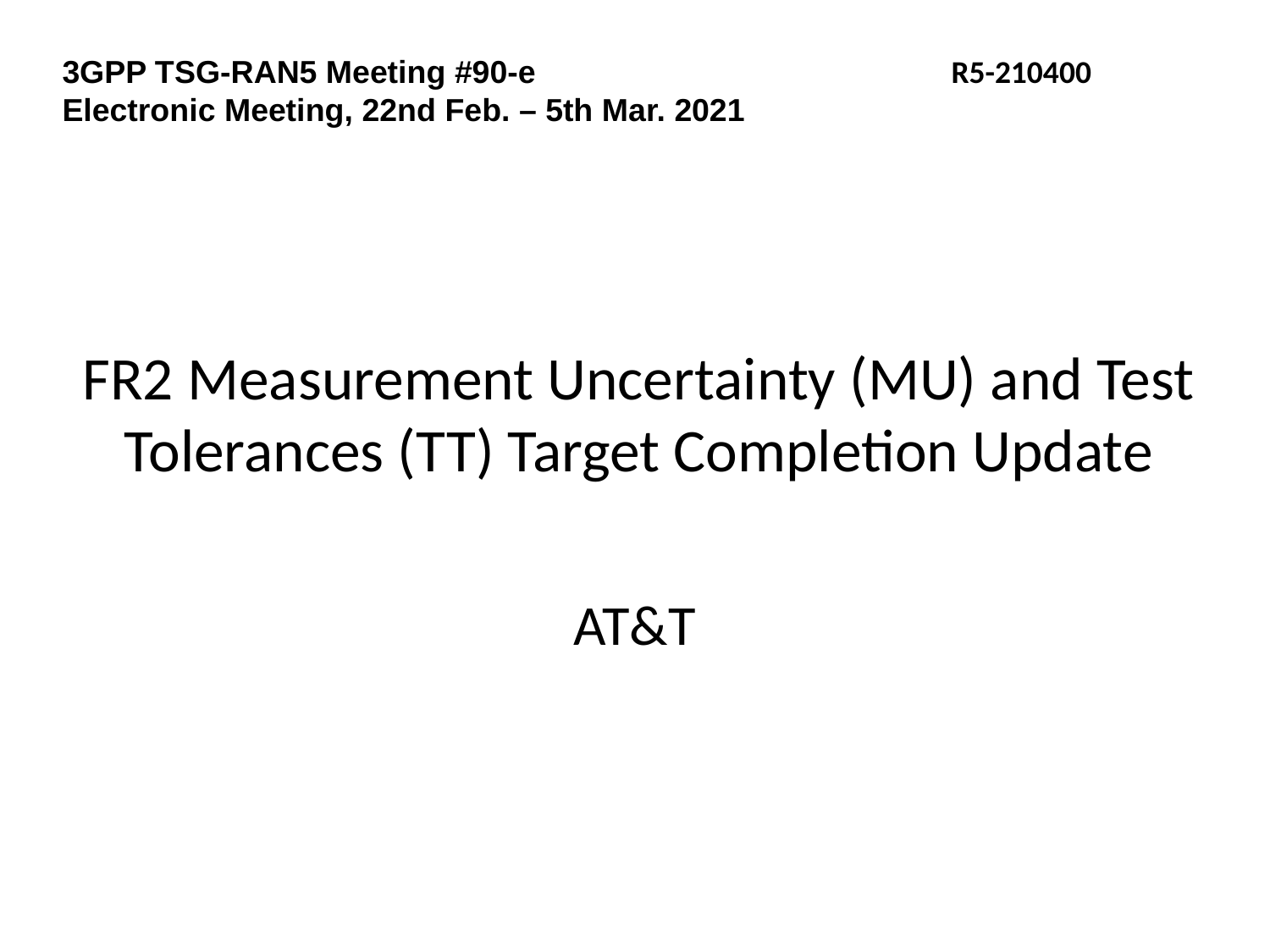

3GPP TSG-RAN5 Meeting #90-e			R5-210400
Electronic Meeting, 22nd Feb. – 5th Mar. 2021
# FR2 Measurement Uncertainty (MU) and Test Tolerances (TT) Target Completion Update
AT&T